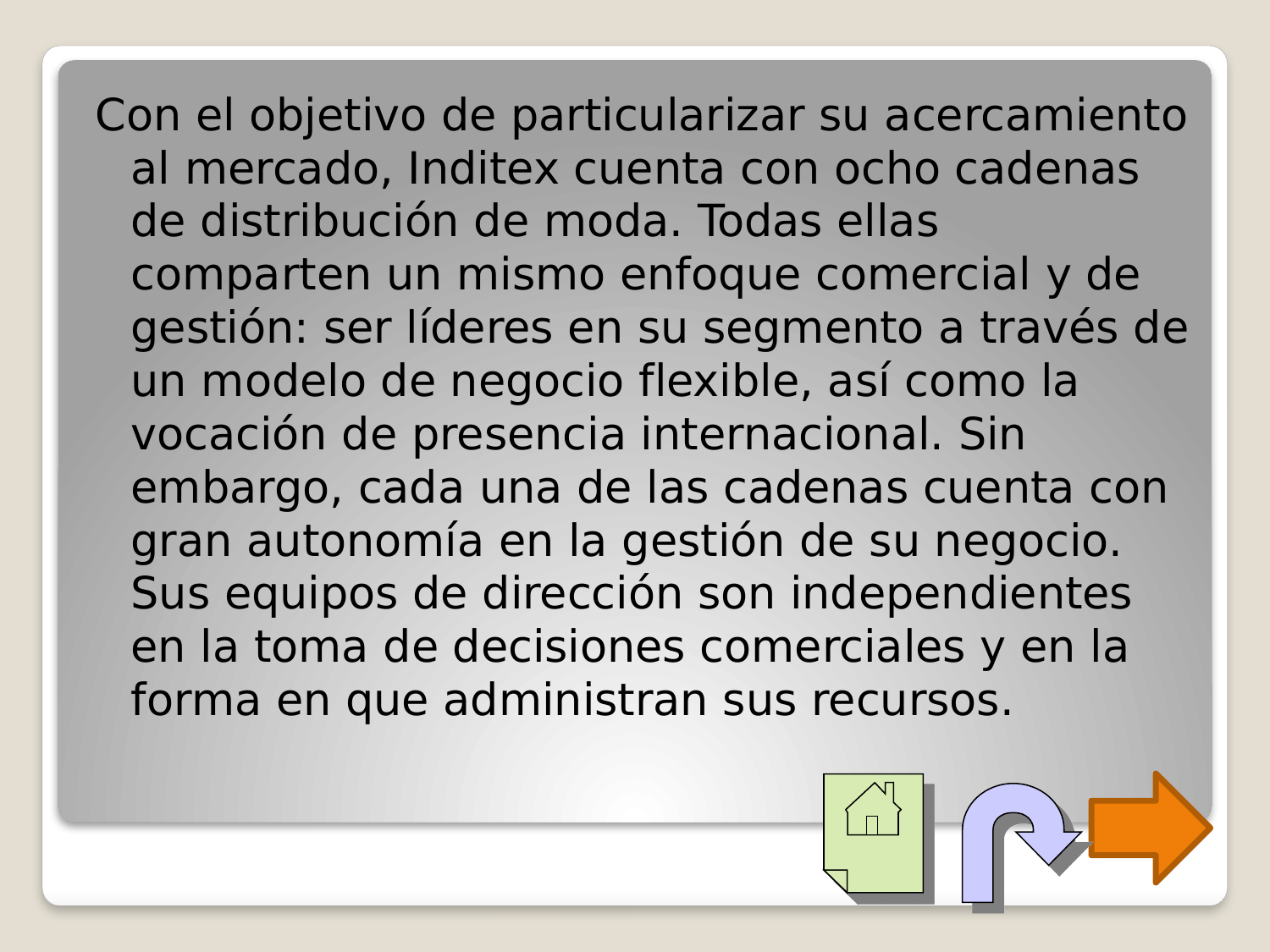

Con el objetivo de particularizar su acercamiento al mercado, Inditex cuenta con ocho cadenas de distribución de moda. Todas ellas comparten un mismo enfoque comercial y de gestión: ser líderes en su segmento a través de un modelo de negocio flexible, así como la vocación de presencia internacional. Sin embargo, cada una de las cadenas cuenta con gran autonomía en la gestión de su negocio. Sus equipos de dirección son independientes en la toma de decisiones comerciales y en la forma en que administran sus recursos.